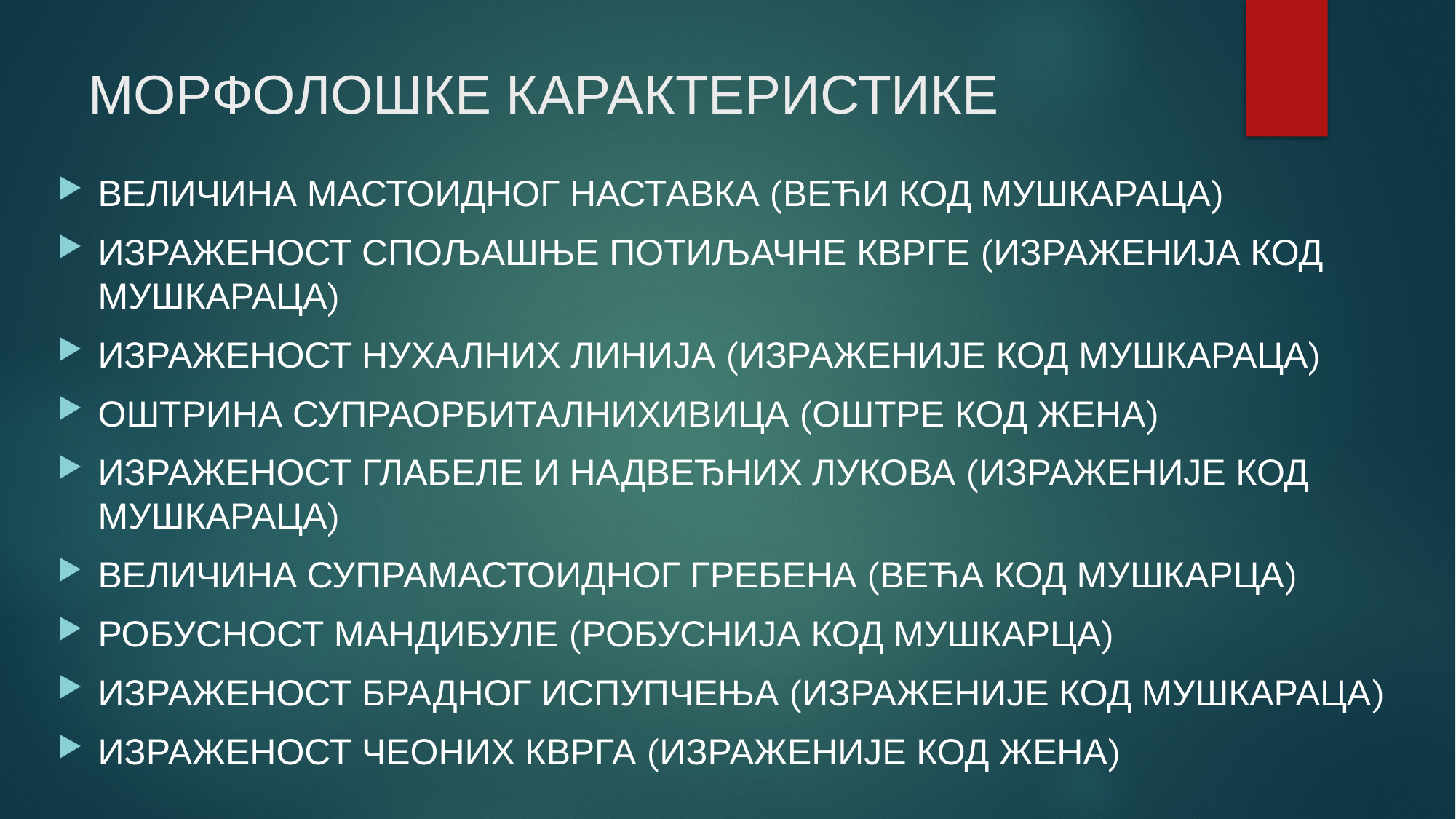

# МОРФОЛОШКЕ КАРАКТЕРИСТИКЕ
ВЕЛИЧИНА МАСТОИДНОГ НАСТАВКА (ВЕЋИ КОД МУШКАРАЦА)
ИЗРАЖЕНОСТ СПОЉАШЊЕ ПОТИЉАЧНЕ КВРГЕ (ИЗРАЖЕНИЈА КОД МУШКАРАЦА)
ИЗРАЖЕНОСТ НУХАЛНИХ ЛИНИЈА (ИЗРАЖЕНИЈЕ КОД МУШКАРАЦА)
ОШТРИНА СУПРАОРБИТАЛНИХИВИЦА (ОШТРЕ КОД ЖЕНА)
ИЗРАЖЕНОСТ ГЛАБЕЛЕ И НАДВЕЂНИХ ЛУКОВА (ИЗРАЖЕНИЈЕ КОД МУШКАРАЦА)
ВЕЛИЧИНА СУПРАМАСТОИДНОГ ГРЕБЕНА (ВЕЋА КОД МУШКАРЦА)
РОБУСНОСТ МАНДИБУЛЕ (РОБУСНИЈА КОД МУШКАРЦА)
ИЗРАЖЕНОСТ БРАДНОГ ИСПУПЧЕЊА (ИЗРАЖЕНИЈЕ КОД МУШКАРАЦА)
ИЗРАЖЕНОСТ ЧЕОНИХ КВРГА (ИЗРАЖЕНИЈЕ КОД ЖЕНА)